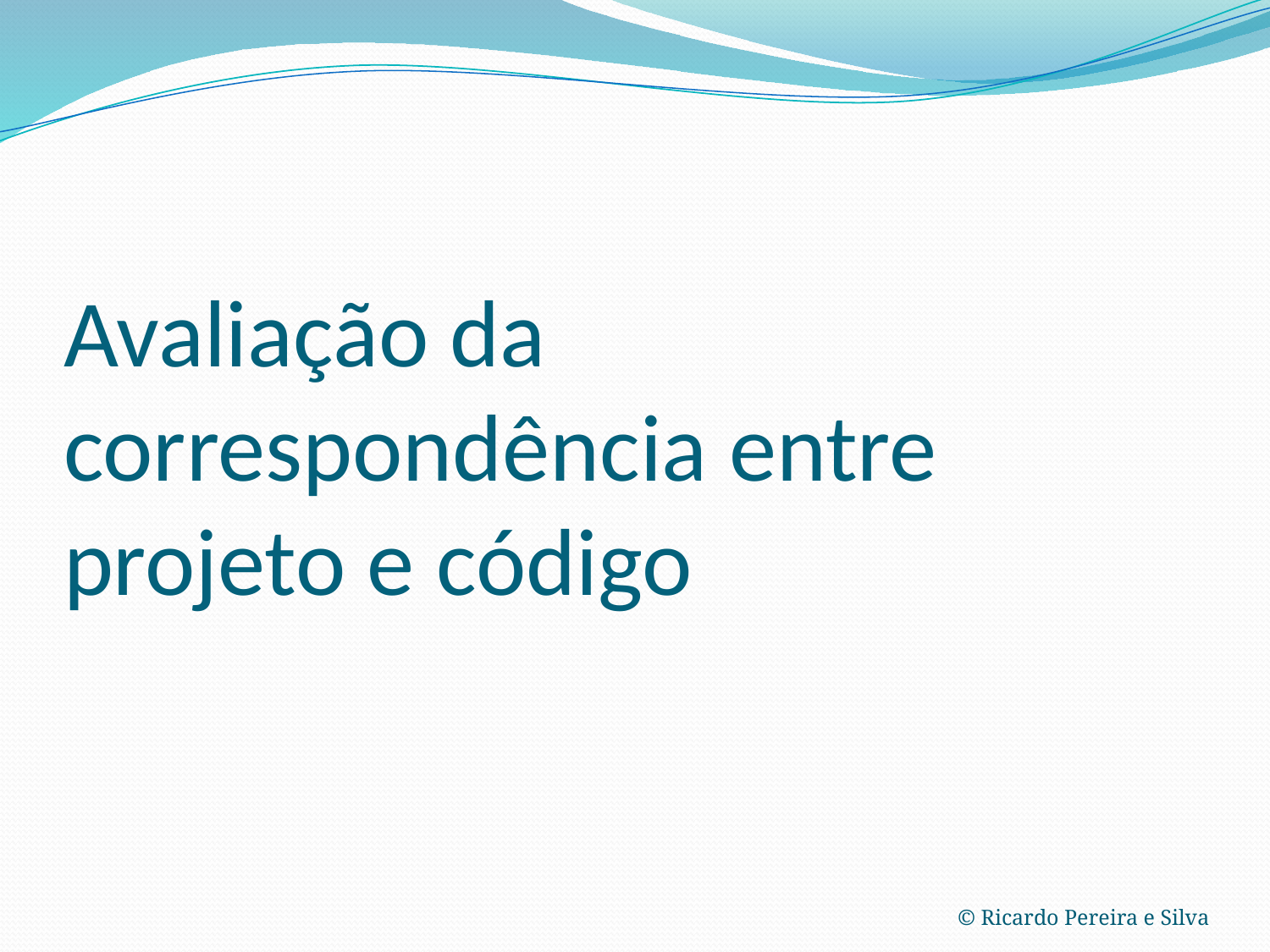

# Avaliação da correspondência entre projeto e código
© Ricardo Pereira e Silva